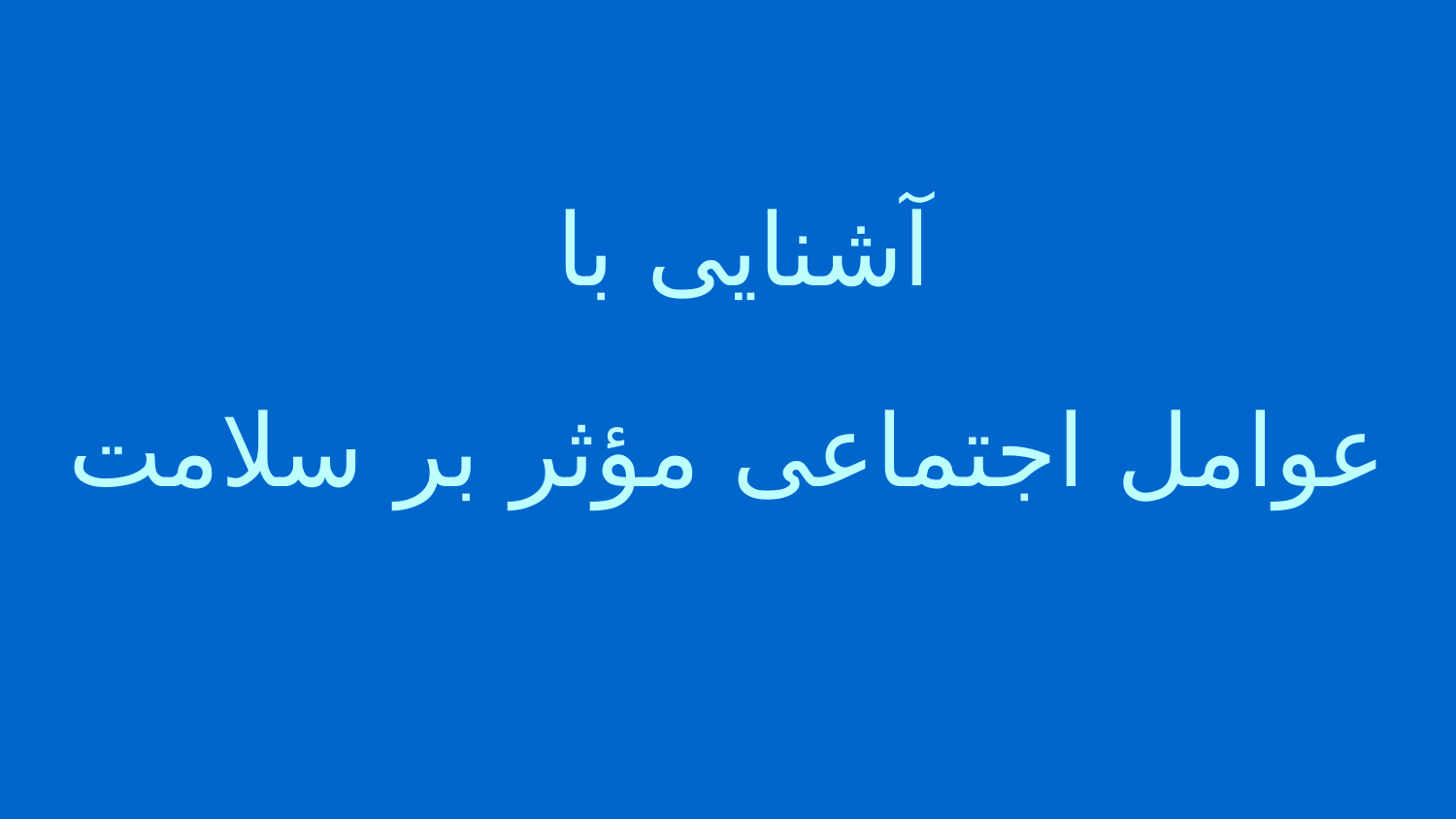

آشنایی با
عوامل اجتماعی مؤثر بر سلامت